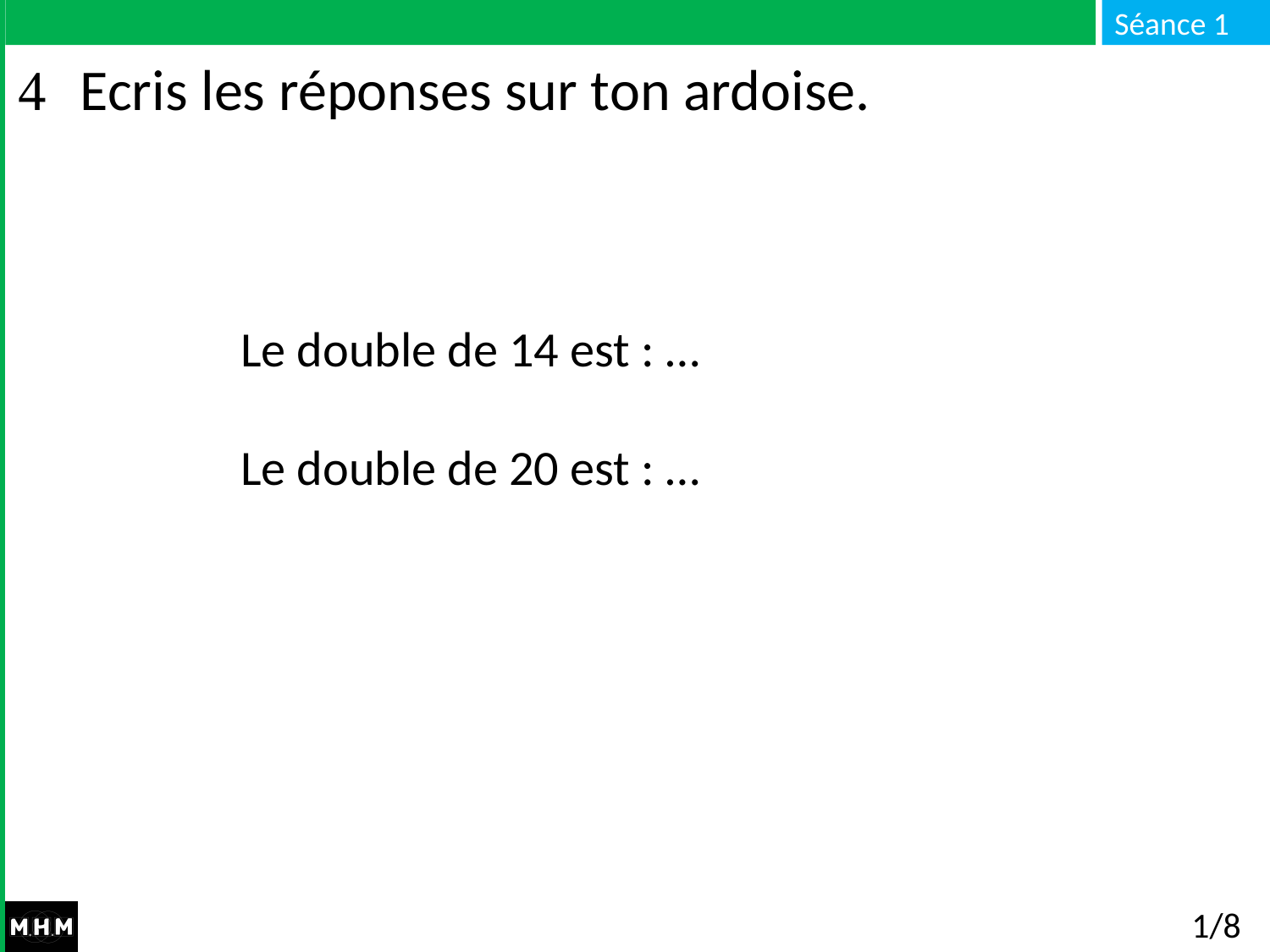

# Ecris les réponses sur ton ardoise.
Le double de 14 est : …
Le double de 20 est : …

1/8